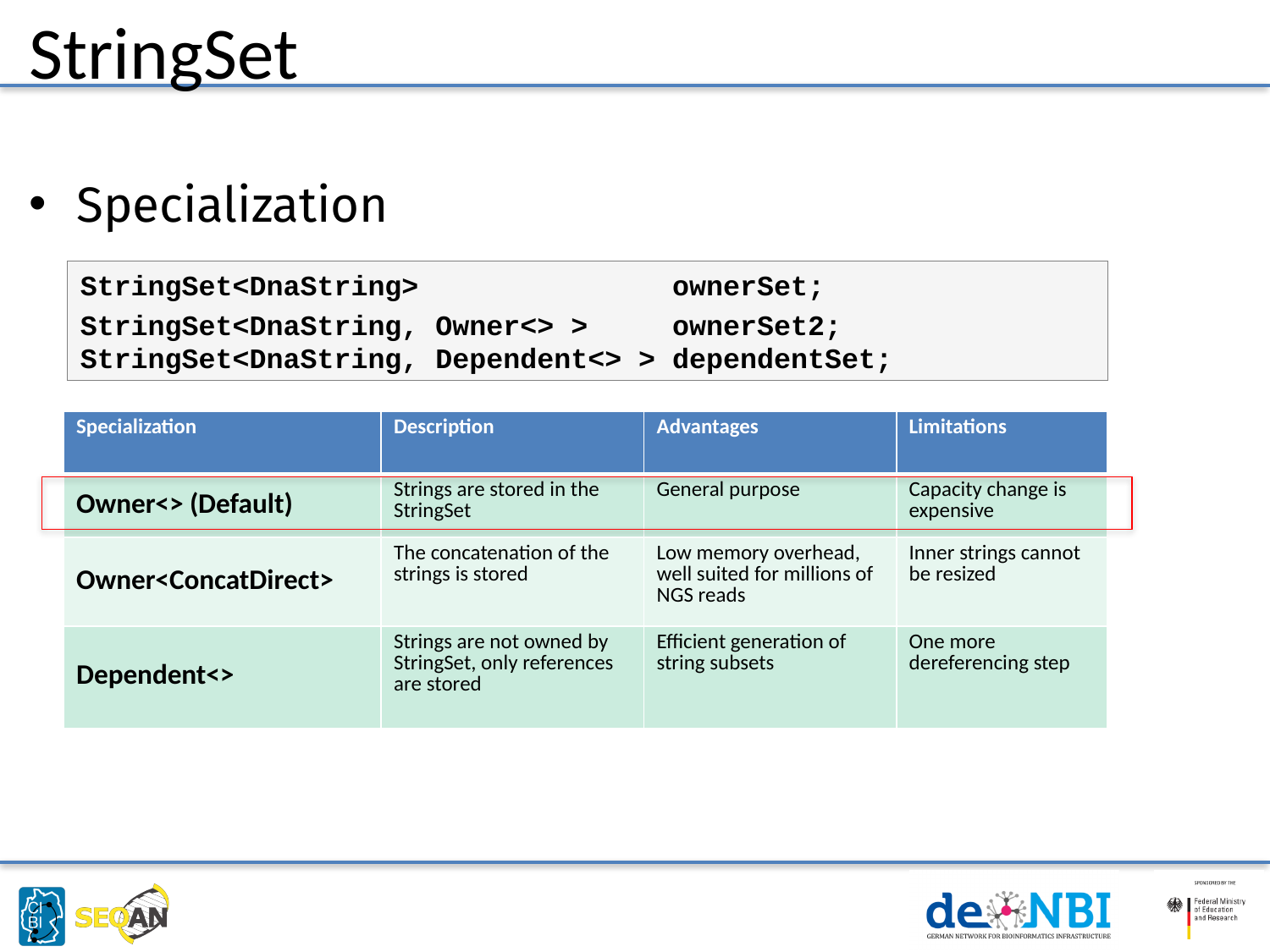

StringSet
Specialization

StringSet<DnaString>               ownerSet;
StringSet<DnaString, Owner<> >     ownerSet2; StringSet<DnaString, Dependent<> > dependentSet;
| Specialization | Description | Advantages | Limitations |
| --- | --- | --- | --- |
| Owner<> (Default) | Strings are stored in the StringSet | General purpose | Capacity change is expensive |
| Owner<ConcatDirect> | The concatenation of the strings is stored | Low memory overhead, well suited for millions of NGS reads | Inner strings cannot be resized |
| Dependent<> | Strings are not owned by StringSet, only references are stored | Efficient generation of string subsets | One more dereferencing step |